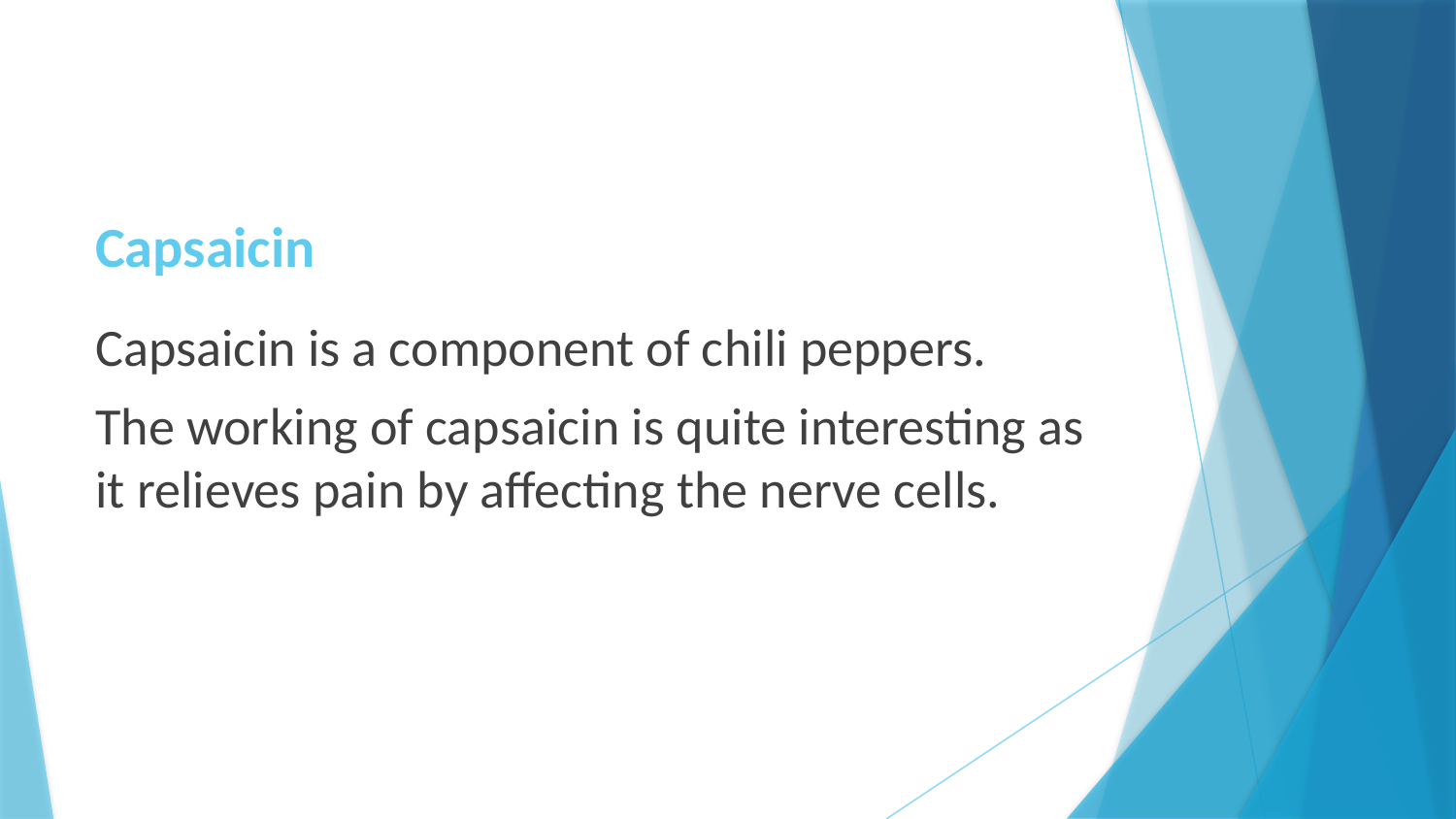

# Capsaicin
Capsaicin is a component of chili peppers.
The working of capsaicin is quite interesting as it relieves pain by affecting the nerve cells.